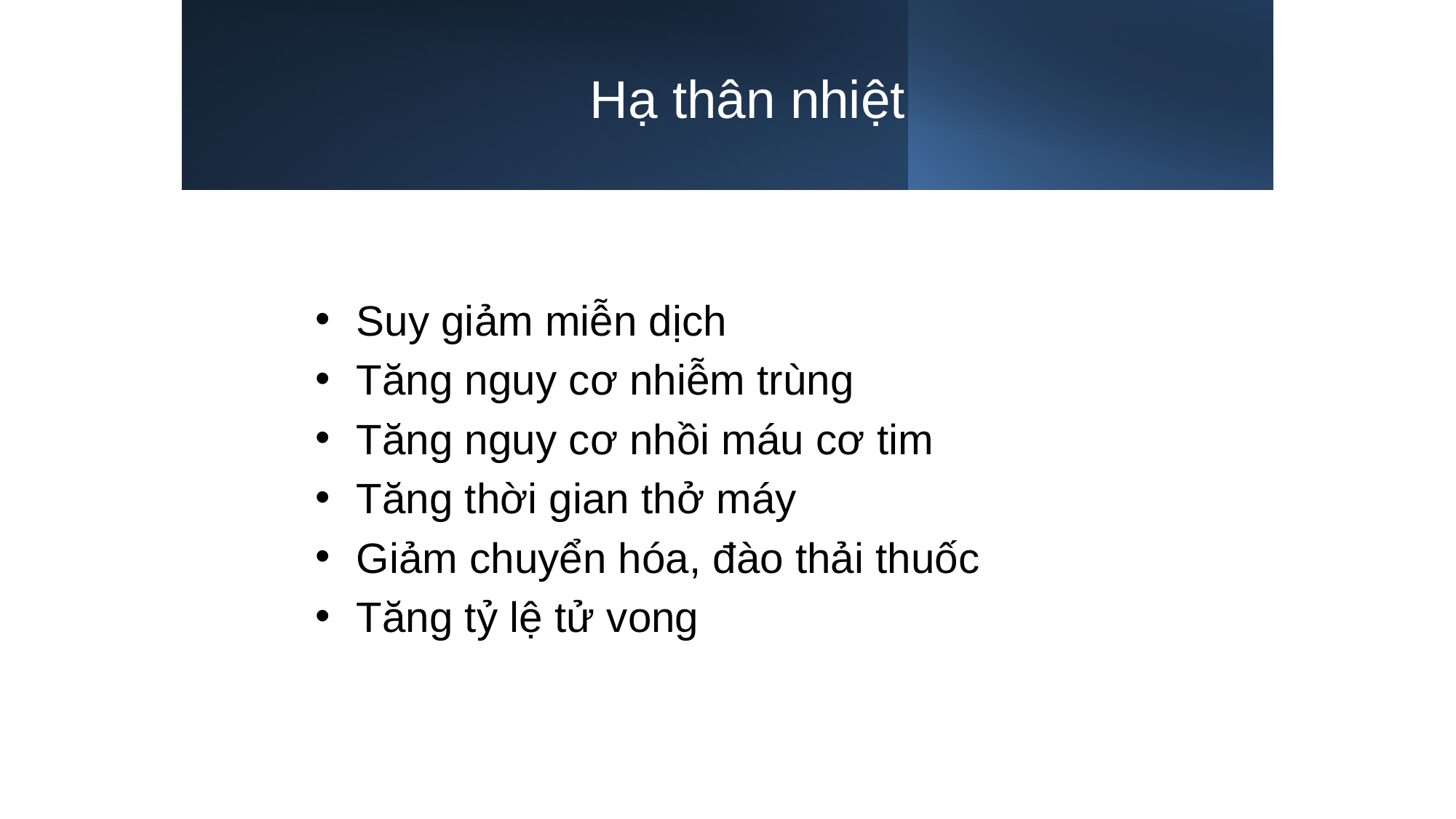

# Hạ thân nhiệt
Suy giảm miễn dịch
Tăng nguy cơ nhiễm trùng
Tăng nguy cơ nhồi máu cơ tim
Tăng thời gian thở máy
Giảm chuyển hóa, đào thải thuốc
Tăng tỷ lệ tử vong